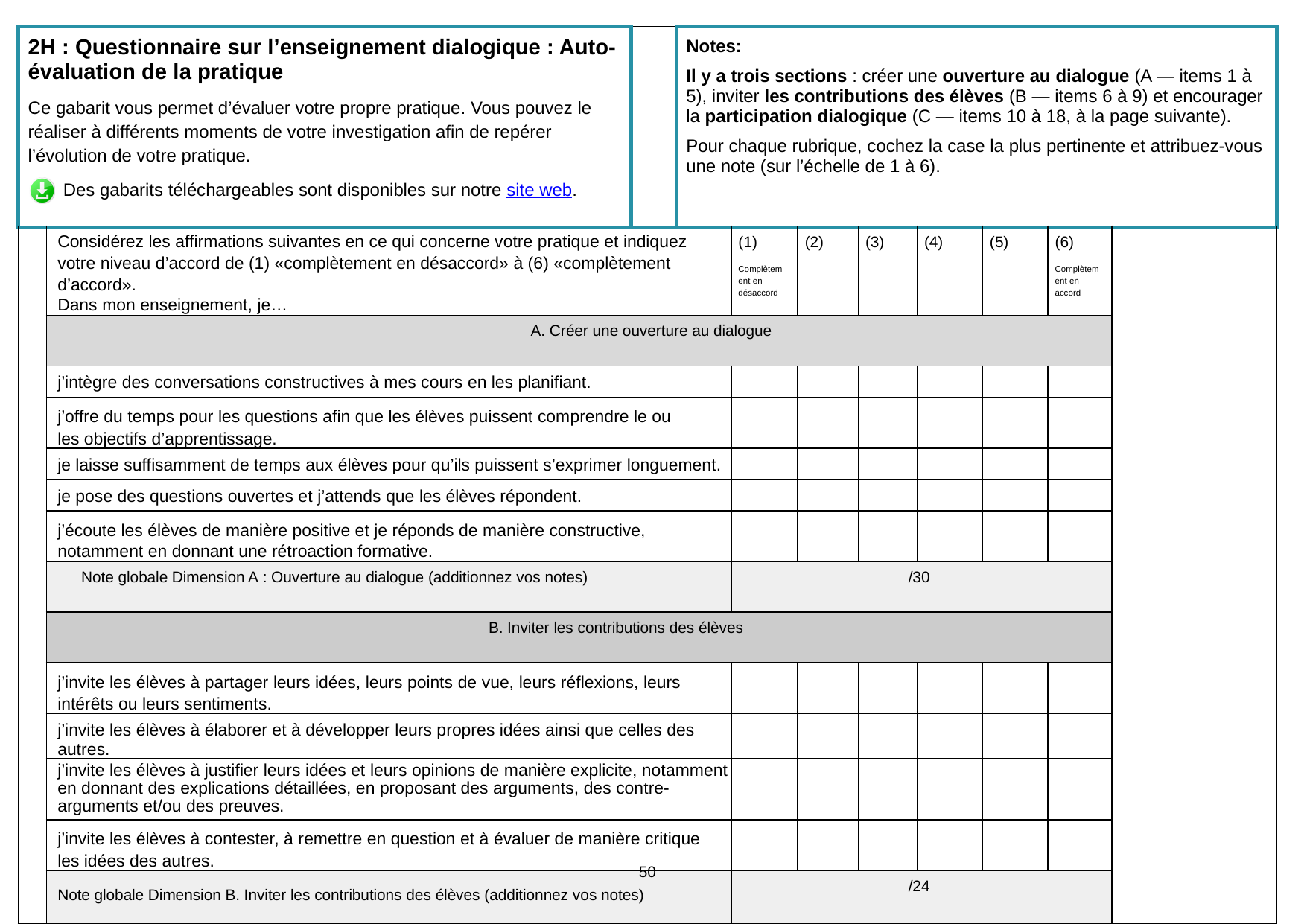

| 2H : Questionnaire sur l’enseignement dialogique : Auto-évaluation de la pratique Ce gabarit vous permet d’évaluer votre propre pratique. Vous pouvez le réaliser à différents moments de votre investigation afin de repérer l’évolution de votre pratique. Des gabarits téléchargeables sont disponibles sur notre site web. |  |  | Notes: Il y a trois sections : créer une ouverture au dialogue (A — items 1 à 5), inviter les contributions des élèves (B — items 6 à 9) et encourager la participation dialogique (C — items 10 à 18, à la page suivante). Pour chaque rubrique, cochez la case la plus pertinente et attribuez-vous une note (sur l’échelle de 1 à 6). |  |  |  |  |  |  |  |
| --- | --- | --- | --- | --- | --- | --- | --- | --- | --- | --- |
|  | Considérez les affirmations suivantes en ce qui concerne votre pratique et indiquez votre niveau d’accord de (1) «complètement en désaccord» à (6) «complètement d’accord». Dans mon enseignement, je… |  |  | (1) Complètement en désaccord | (2) | (3) | (4) | (5) | (6) Complètement en accord |  |
|  | A. Créer une ouverture au dialogue |  |  |  |  |  |  |  |  |  |
|  | j’intègre des conversations constructives à mes cours en les planifiant. |  |  |  |  |  |  |  |  |  |
|  | j’offre du temps pour les questions afin que les élèves puissent comprendre le ou les objectifs d’apprentissage. |  |  |  |  |  |  |  |  |  |
|  | je laisse suffisamment de temps aux élèves pour qu’ils puissent s’exprimer longuement. |  |  |  |  |  |  |  |  |  |
|  | je pose des questions ouvertes et j’attends que les élèves répondent. |  |  |  |  |  |  |  |  |  |
|  | j’écoute les élèves de manière positive et je réponds de manière constructive, notamment en donnant une rétroaction formative. |  |  |  |  |  |  |  |  |  |
|  | Note globale Dimension A : Ouverture au dialogue (additionnez vos notes) |  |  | /30 |  |  |  |  |  |  |
|  | B. Inviter les contributions des élèves |  |  |  |  |  |  |  |  |  |
|  | j’invite les élèves à partager leurs idées, leurs points de vue, leurs réflexions, leurs intérêts ou leurs sentiments. |  |  |  |  |  |  |  |  |  |
|  | j’invite les élèves à élaborer et à développer leurs propres idées ainsi que celles des autres. |  |  |  |  |  |  |  |  |  |
|  | j’invite les élèves à justifier leurs idées et leurs opinions de manière explicite, notamment en donnant des explications détaillées, en proposant des arguments, des contre-arguments et/ou des preuves. |  |  |  |  |  |  |  |  |  |
|  | j’invite les élèves à contester, à remettre en question et à évaluer de manière critique les idées des autres. |  |  |  |  |  |  |  |  |  |
|  | 50 Note globale Dimension B. Inviter les contributions des élèves (additionnez vos notes) |  |  | /24 |  |  |  |  |  |  |